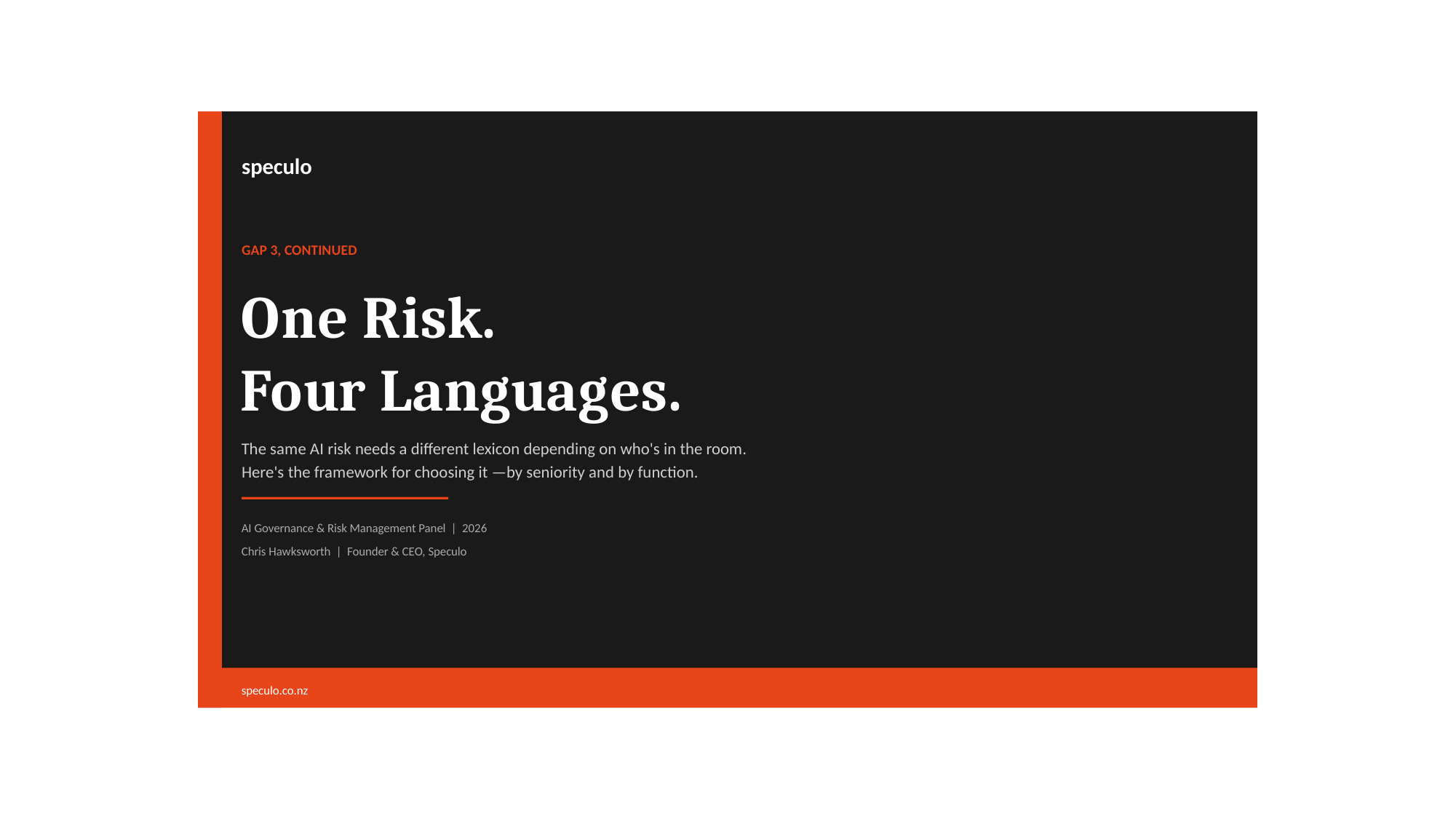

speculo
GAP 3, CONTINUED
One Risk.
Four Languages.
The same AI risk needs a different lexicon depending on who's in the room.
Here's the framework for choosing it —by seniority and by function.

AI Governance & Risk Management Panel  |  2026
Chris Hawksworth  |  Founder & CEO, Speculo

speculo.co.nz